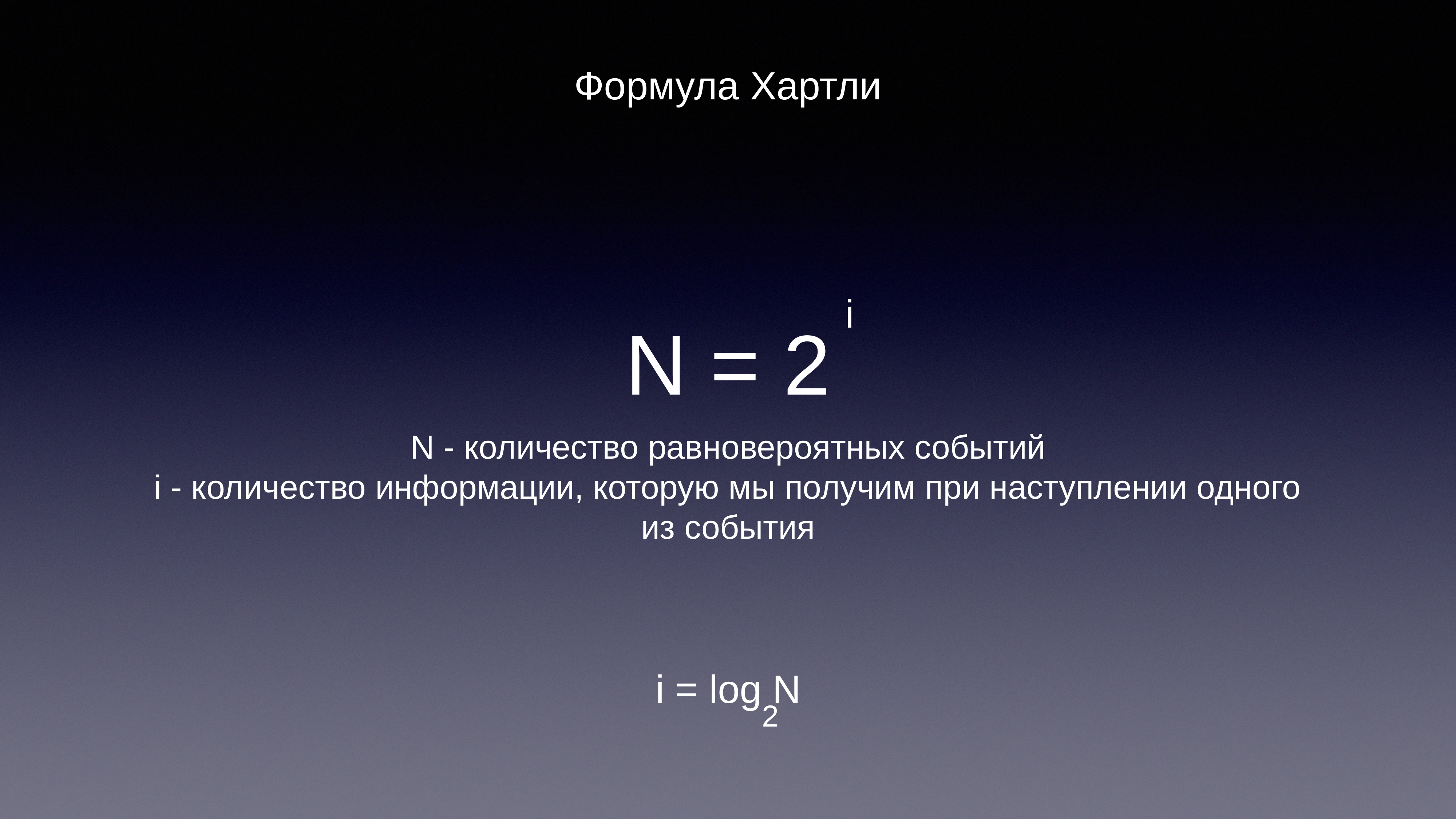

Формула Хартли
# N = 2
i
N - количество равновероятных событий
i - количество информации, которую мы получим при наступлении одного из события
i = log N
2